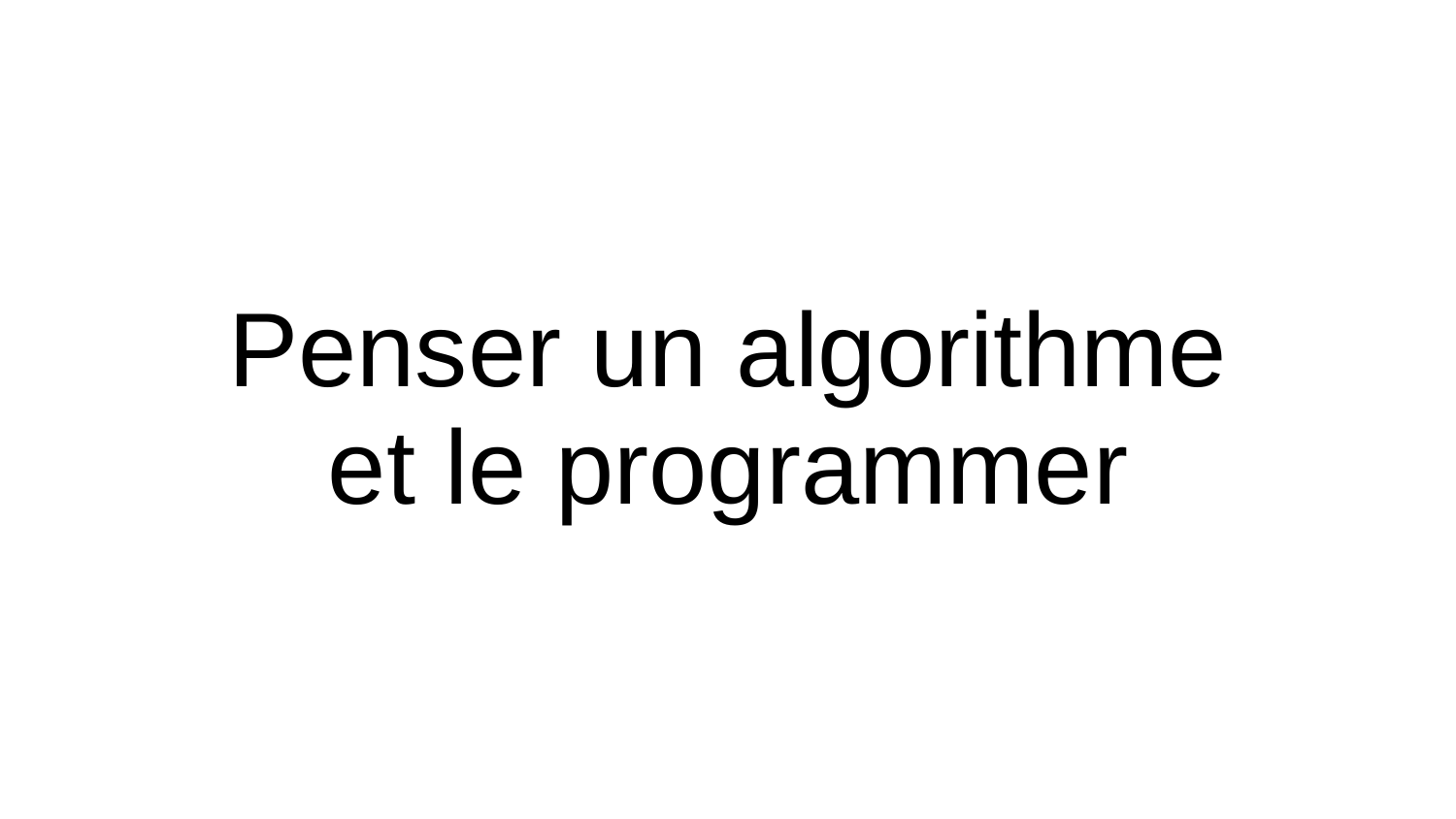

# Penser un algorithme et le programmer